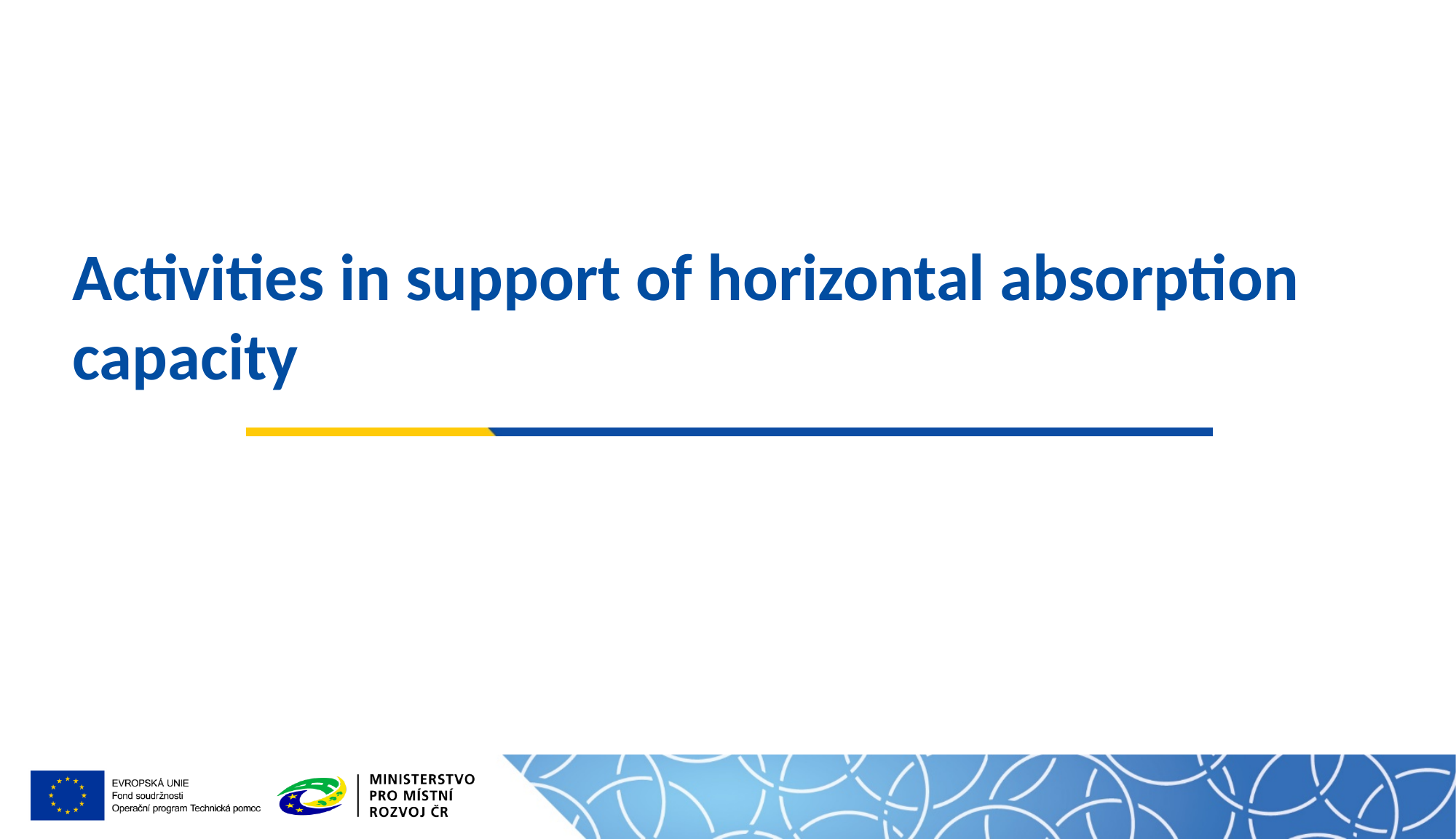

# Activities in support of horizontal absorption capacity